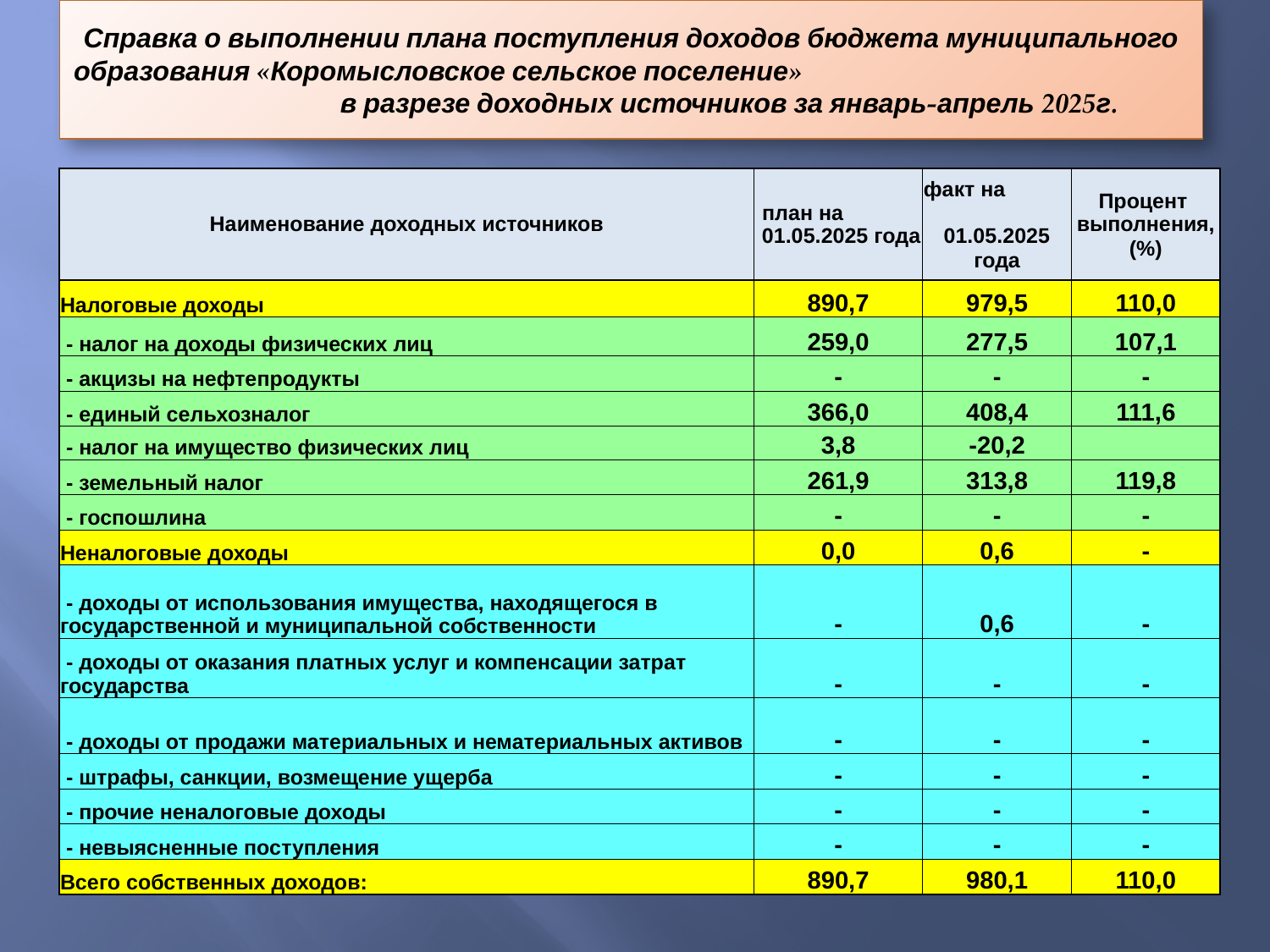

# Справка о выполнении плана поступления доходов бюджета муниципального образования «Коромысловское сельское поселение»                                                                                       в разрезе доходных источников за январь-апрель 2025г.
| Наименование доходных источников | план на 01.05.2025 года | факт на 01.05.2025 года | Процент выполнения, (%) |
| --- | --- | --- | --- |
| Налоговые доходы | 890,7 | 979,5 | 110,0 |
| - налог на доходы физических лиц | 259,0 | 277,5 | 107,1 |
| - акцизы на нефтепродукты | - | - | - |
| - единый сельхозналог | 366,0 | 408,4 | 111,6 |
| - налог на имущество физических лиц | 3,8 | -20,2 |  |
| - земельный налог | 261,9 | 313,8 | 119,8 |
| - госпошлина | - | - | - |
| Неналоговые доходы | 0,0 | 0,6 | - |
| - доходы от использования имущества, находящегося в государственной и муниципальной собственности | - | 0,6 | - |
| - доходы от оказания платных услуг и компенсации затрат государства | - | - | - |
| - доходы от продажи материальных и нематериальных активов | - | - | - |
| - штрафы, санкции, возмещение ущерба | - | - | - |
| - прочие неналоговые доходы | - | - | - |
| - невыясненные поступления | - | - | - |
| Всего собственных доходов: | 890,7 | 980,1 | 110,0 |